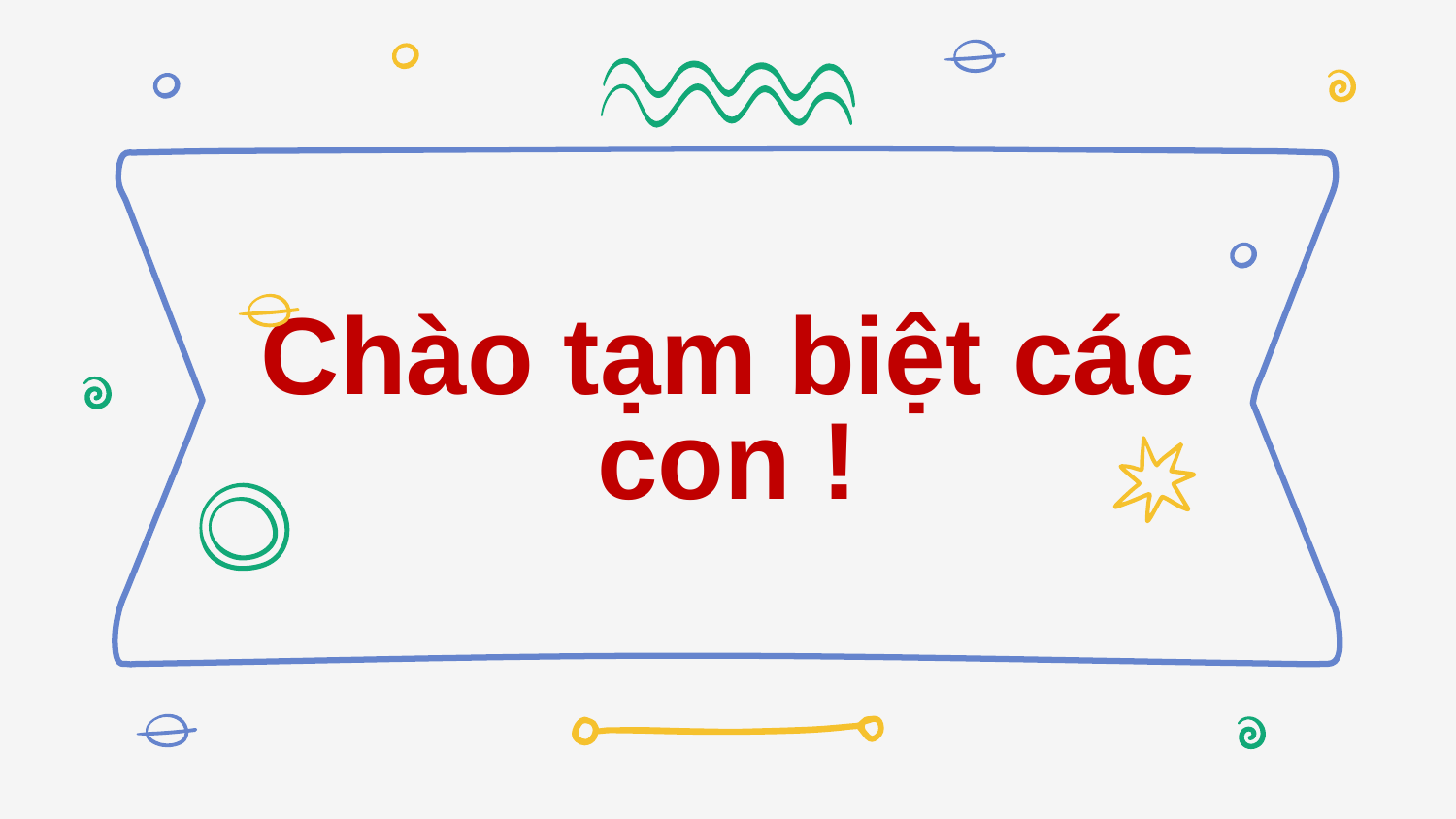

# Chào tạm biệt các con !